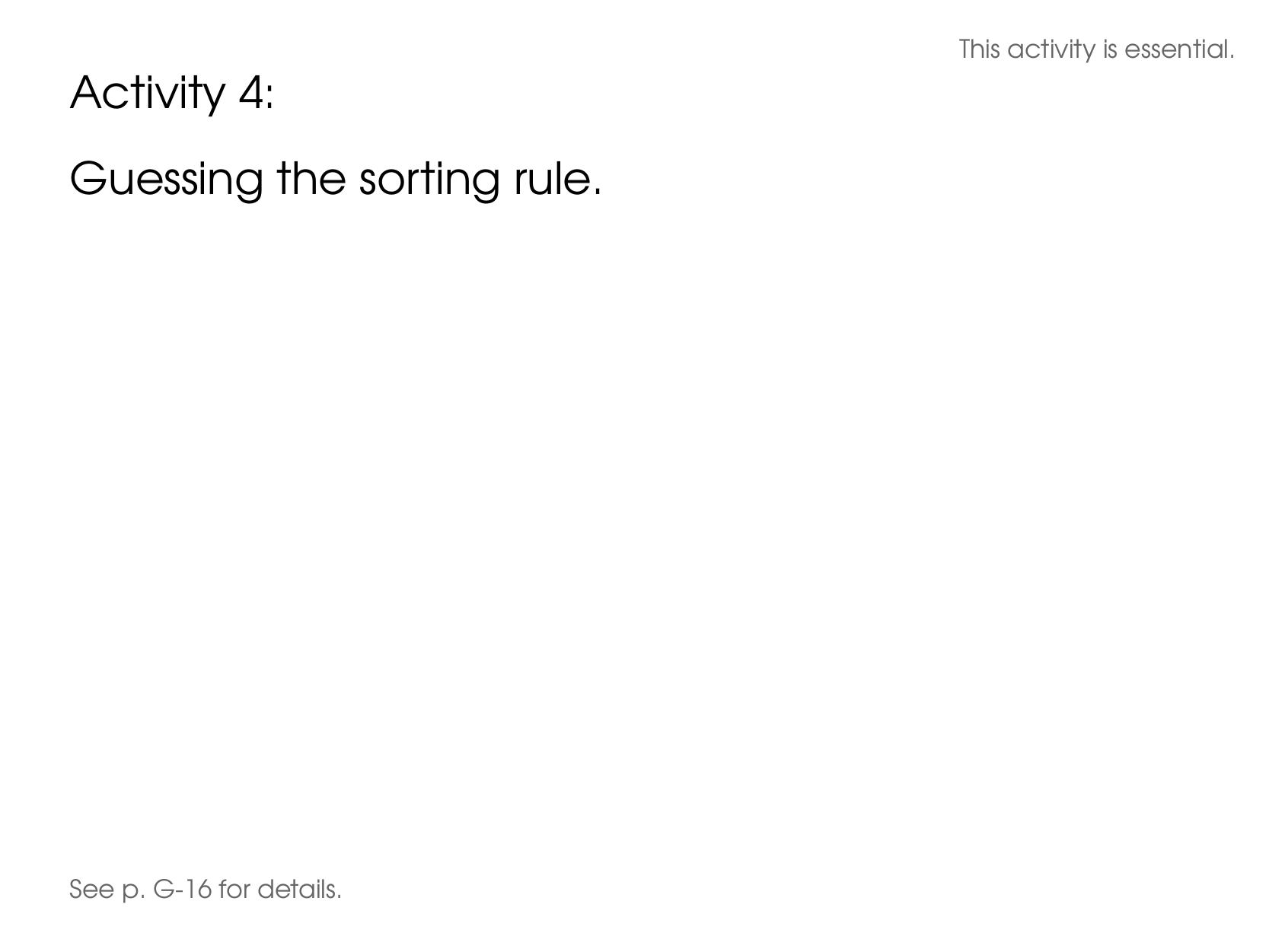

This activity is essential.
Activity 4:
Guessing the sorting rule.
See p. G-16 for details.